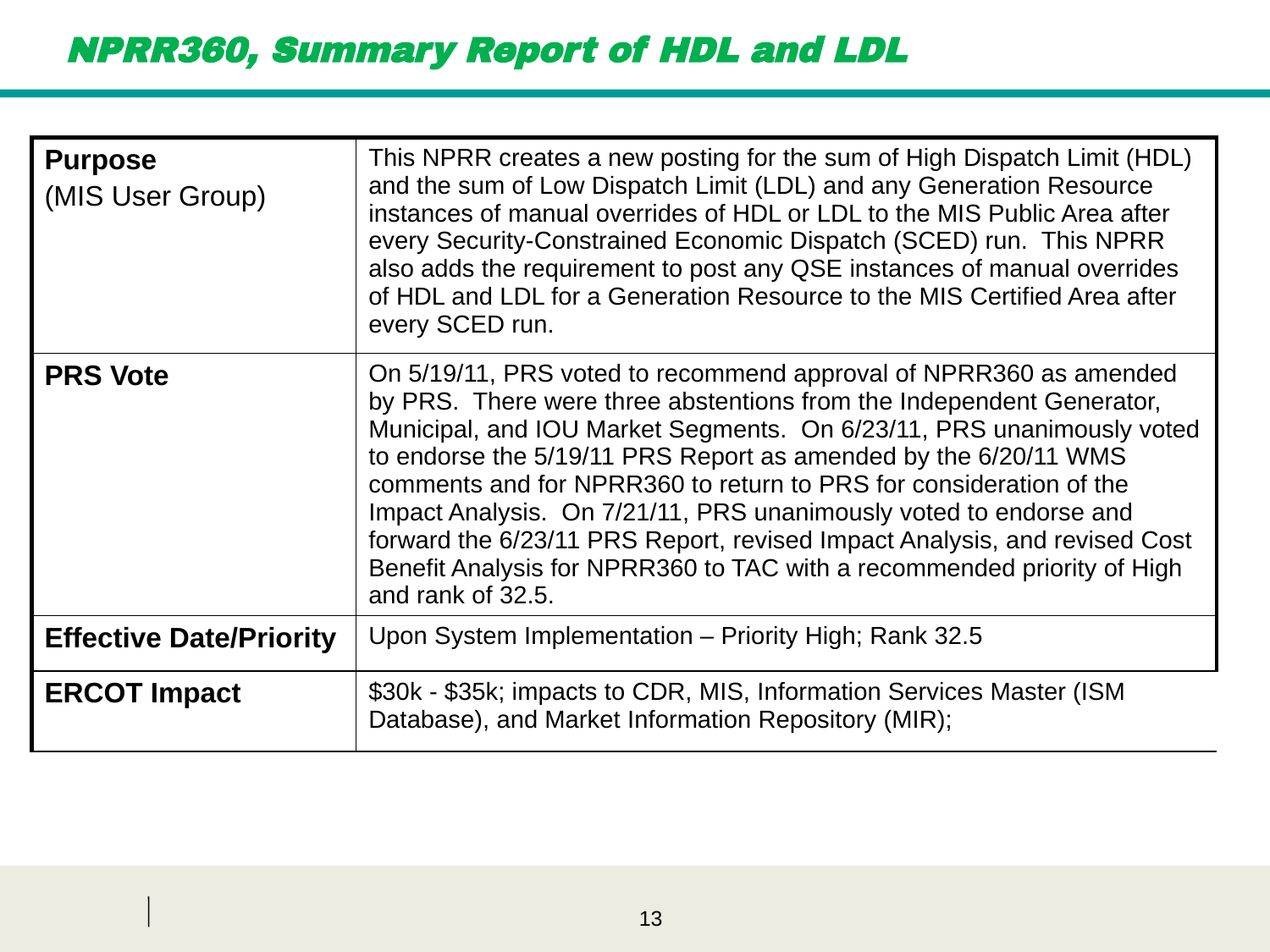

NPRR360, Summary Report of HDL and LDL
| Purpose (MIS User Group) | This NPRR creates a new posting for the sum of High Dispatch Limit (HDL) and the sum of Low Dispatch Limit (LDL) and any Generation Resource instances of manual overrides of HDL or LDL to the MIS Public Area after every Security-Constrained Economic Dispatch (SCED) run. This NPRR also adds the requirement to post any QSE instances of manual overrides of HDL and LDL for a Generation Resource to the MIS Certified Area after every SCED run. |
| --- | --- |
| PRS Vote | On 5/19/11, PRS voted to recommend approval of NPRR360 as amended by PRS. There were three abstentions from the Independent Generator, Municipal, and IOU Market Segments. On 6/23/11, PRS unanimously voted to endorse the 5/19/11 PRS Report as amended by the 6/20/11 WMS comments and for NPRR360 to return to PRS for consideration of the Impact Analysis. On 7/21/11, PRS unanimously voted to endorse and forward the 6/23/11 PRS Report, revised Impact Analysis, and revised Cost Benefit Analysis for NPRR360 to TAC with a recommended priority of High and rank of 32.5. |
| Effective Date/Priority | Upon System Implementation – Priority High; Rank 32.5 |
| ERCOT Impact | $30k - $35k; impacts to CDR, MIS, Information Services Master (ISM Database), and Market Information Repository (MIR); |